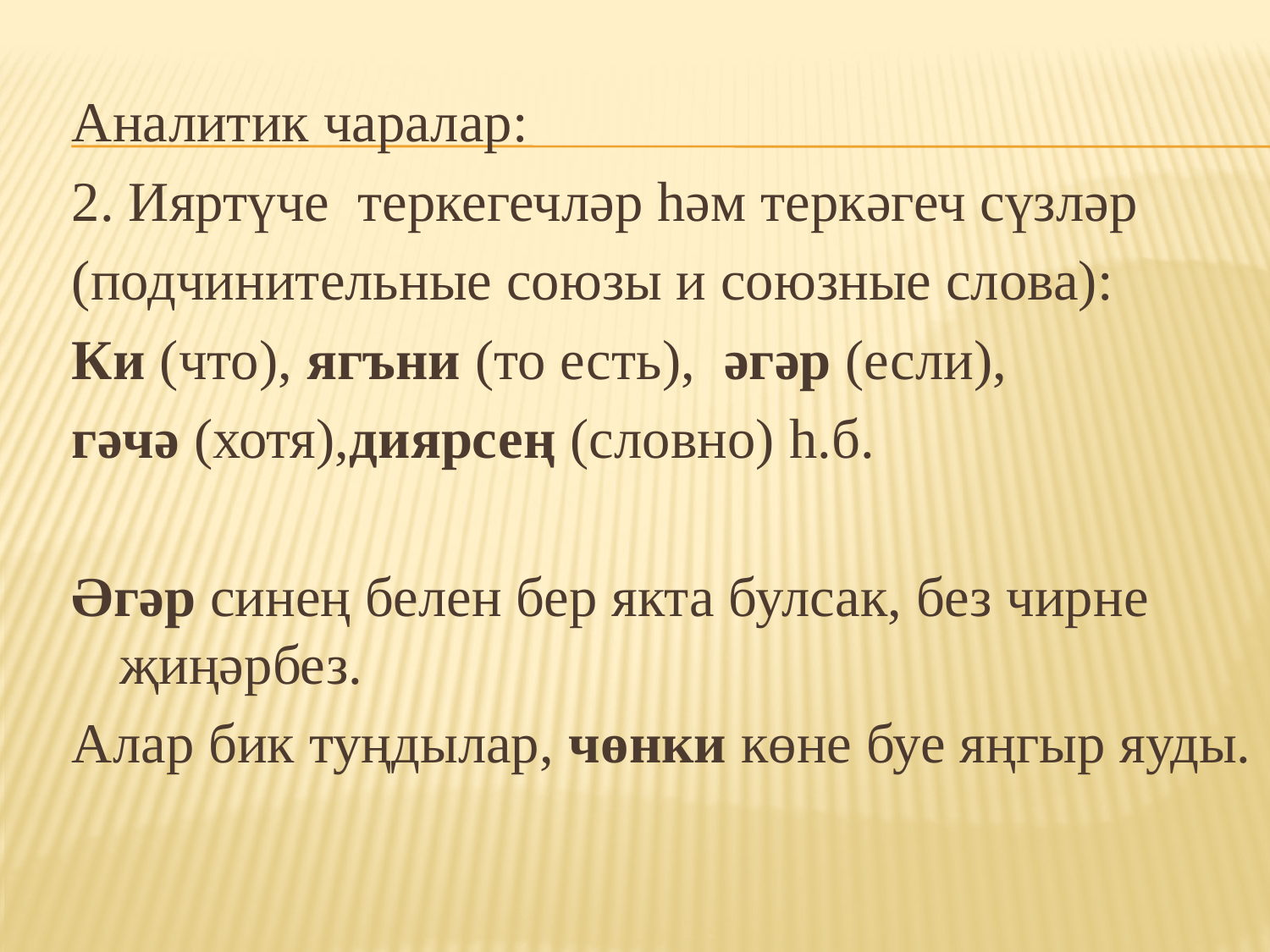

Аналитик чаралар:
2. Ияртүче  теркегечләр һәм теркәгеч сүзләр
(подчинительные союзы и союзные слова):
Ки (что), ягъни (то есть),  әгәр (если),
гәчә (хотя),диярсең (словно) һ.б.

Әгәр синең белен бер якта булсак, без чирне җиңәрбез.
Алар бик туңдылар, чөнки көне буе яңгыр яуды.